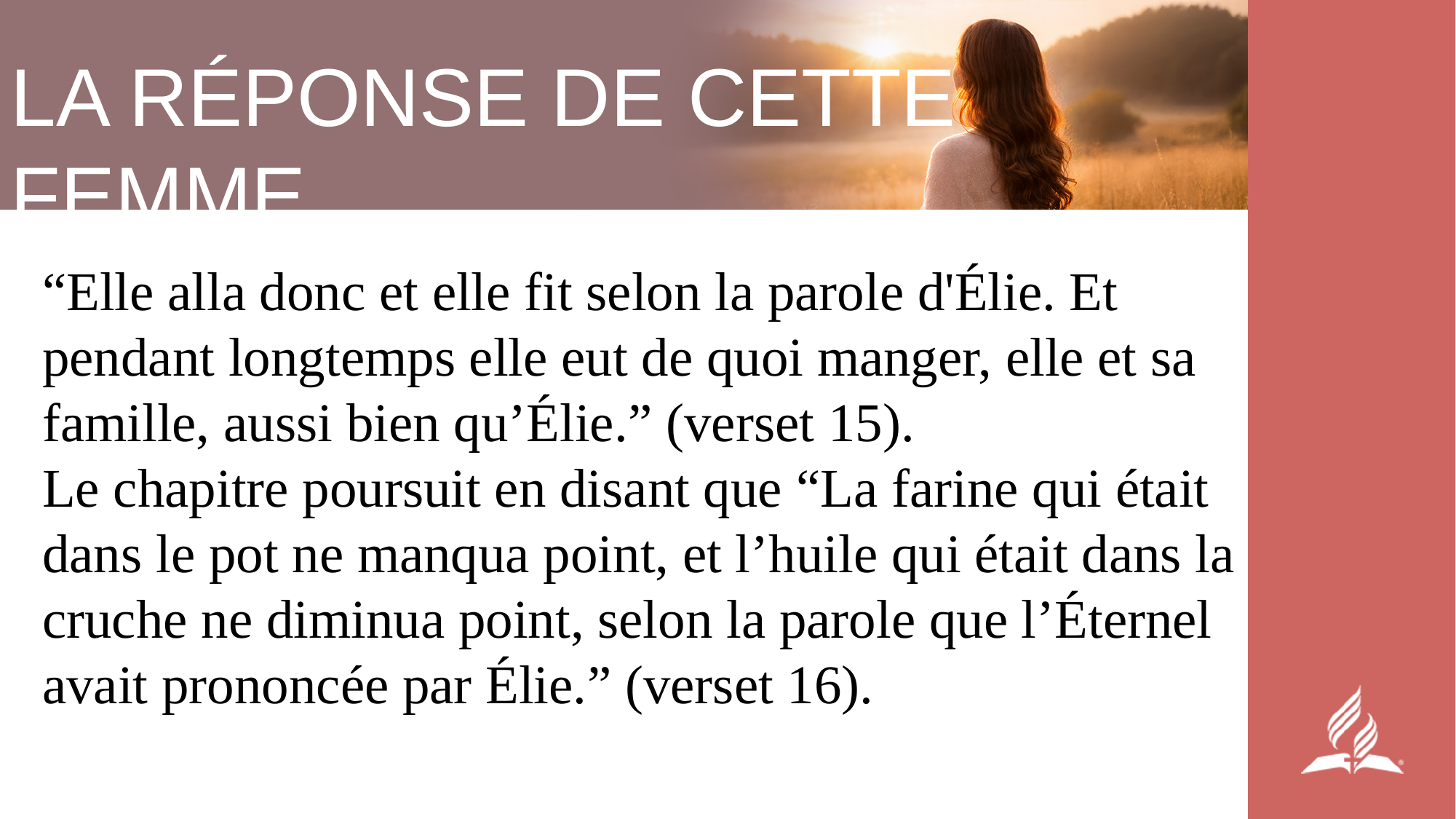

LA RÉPONSE DE CETTE FEMME

“Elle alla donc et elle fit selon la parole d'Élie. Et pendant longtemps elle eut de quoi manger, elle et sa famille, aussi bien qu’Élie.” (verset 15).
Le chapitre poursuit en disant que “La farine qui était dans le pot ne manqua point, et l’huile qui était dans la cruche ne diminua point, selon la parole que l’Éternel avait prononcée par Élie.” (verset 16).